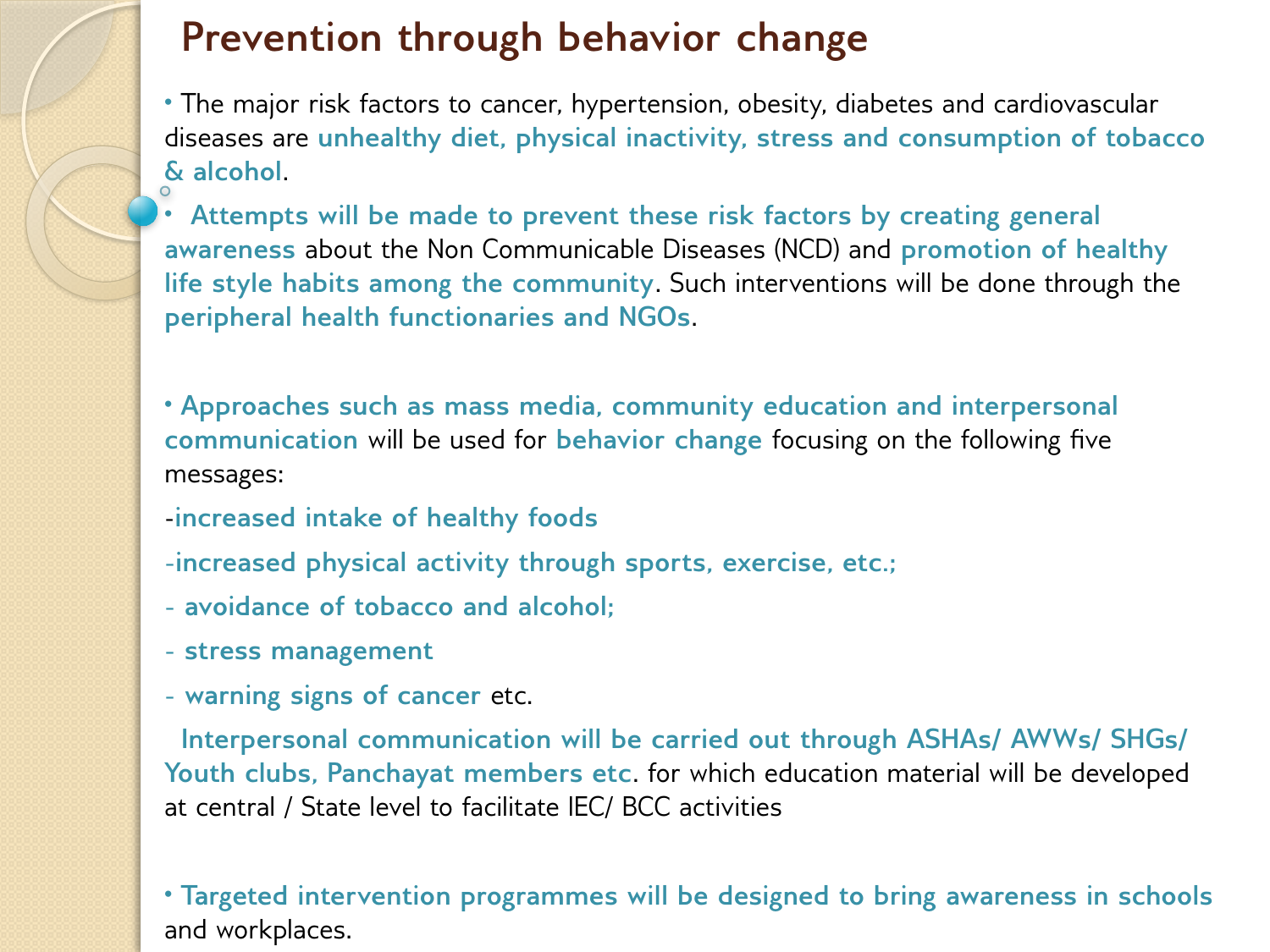

# Prevention through behavior change
 The major risk factors to cancer, hypertension, obesity, diabetes and cardiovascular diseases are unhealthy diet, physical inactivity, stress and consumption of tobacco & alcohol.
  Attempts will be made to prevent these risk factors by creating general awareness about the Non Communicable Diseases (NCD) and promotion of healthy life style habits among the community. Such interventions will be done through the peripheral health functionaries and NGOs.

 Approaches such as mass media, community education and interpersonal  communication will be used for behavior change focusing on the following five messages:
-increased intake of healthy foods
-increased physical activity through sports, exercise, etc.;
- avoidance of tobacco and alcohol;
- stress management
- warning signs of cancer etc.
  Interpersonal communication will be carried out through ASHAs/ AWWs/ SHGs/ Youth clubs, Panchayat members etc. for which education material will be developed at central / State level to facilitate IEC/ BCC activities

 Targeted intervention programmes will be designed to bring awareness in schools and workplaces.